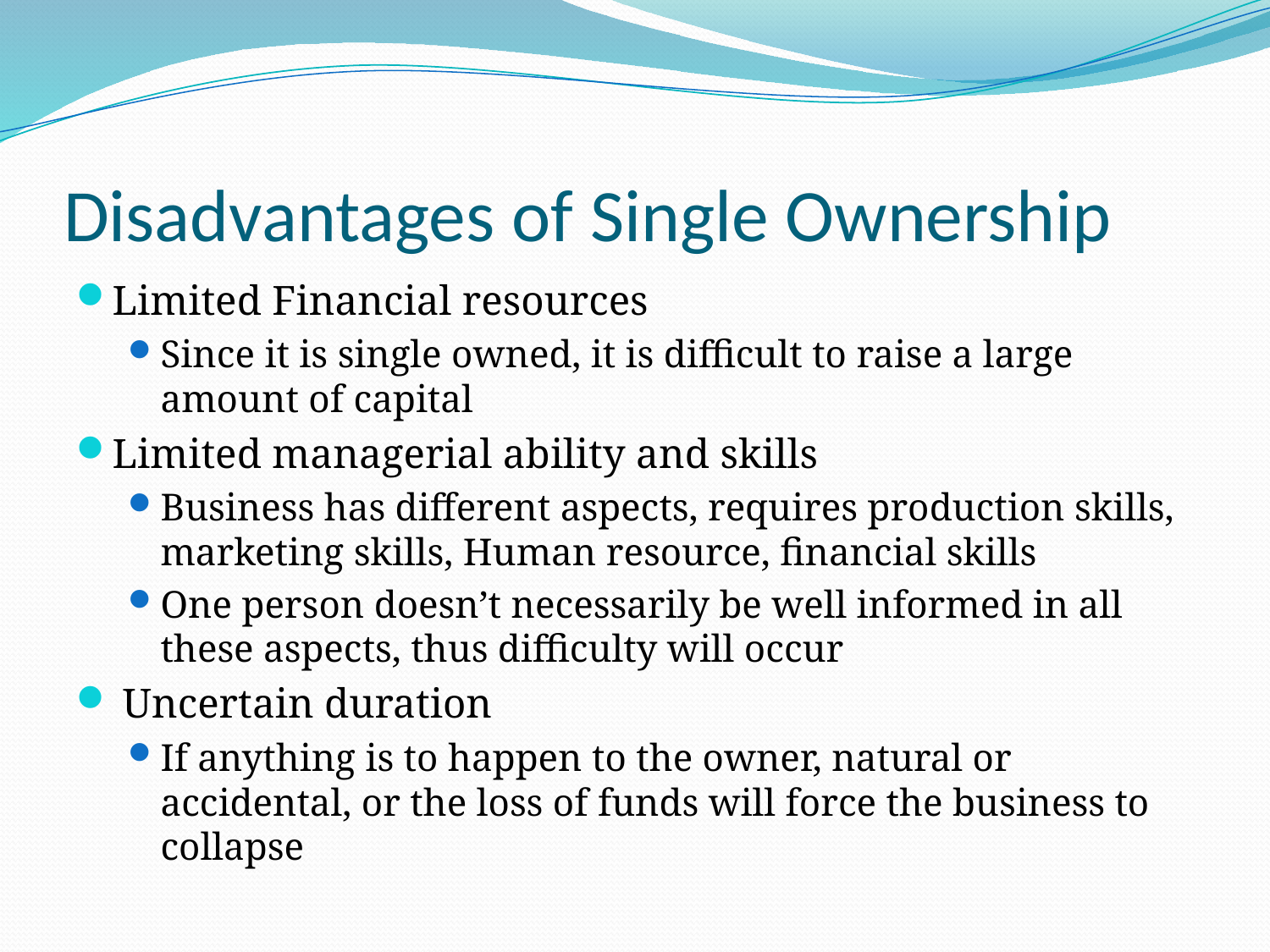

# Disadvantages of Single Ownership
Limited Financial resources
Since it is single owned, it is difficult to raise a large amount of capital
Limited managerial ability and skills
Business has different aspects, requires production skills, marketing skills, Human resource, financial skills
One person doesn’t necessarily be well informed in all these aspects, thus difficulty will occur
 Uncertain duration
If anything is to happen to the owner, natural or accidental, or the loss of funds will force the business to collapse